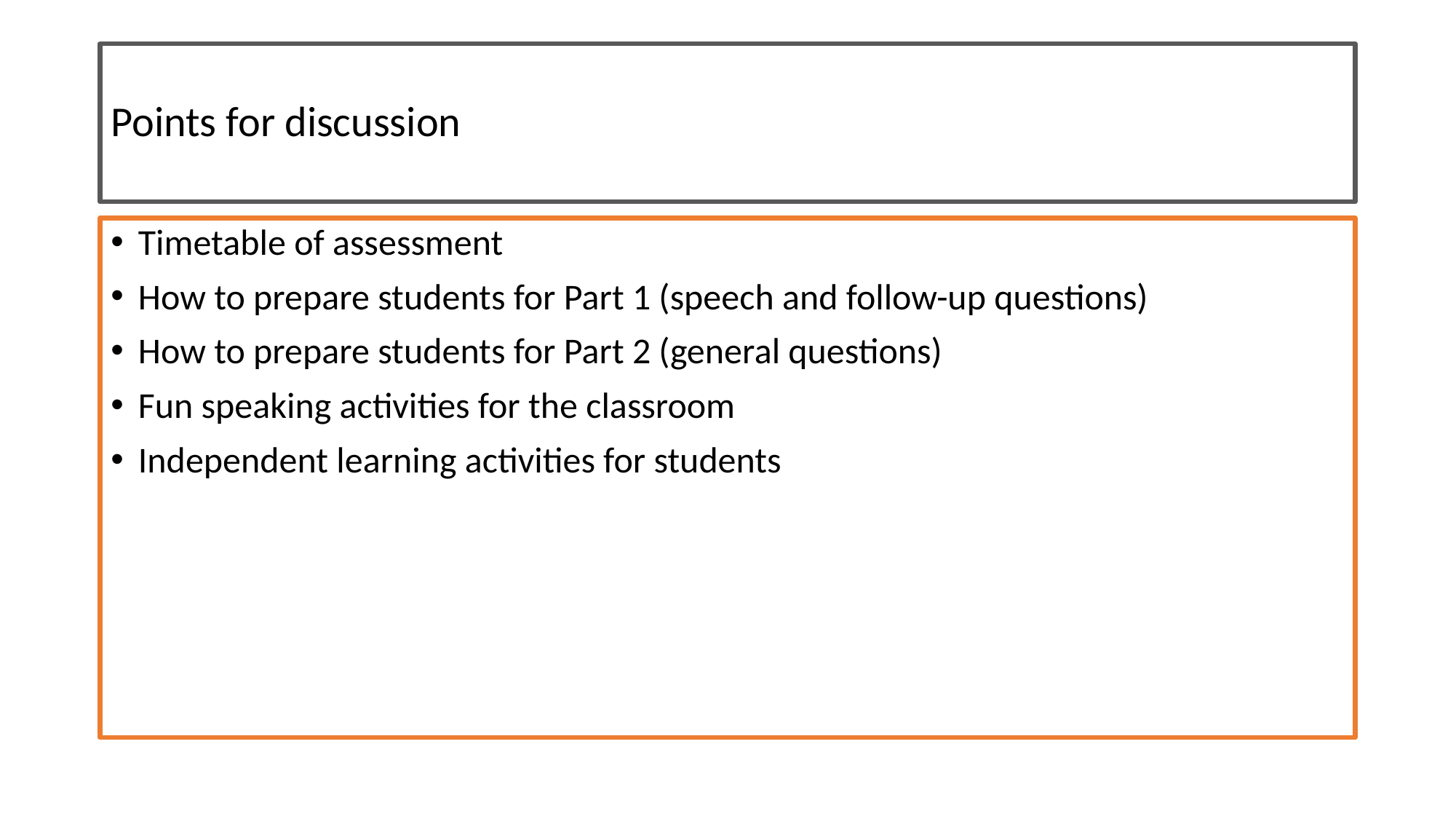

# Points for discussion
Timetable of assessment
How to prepare students for Part 1 (speech and follow-up questions)
How to prepare students for Part 2 (general questions)
Fun speaking activities for the classroom
Independent learning activities for students